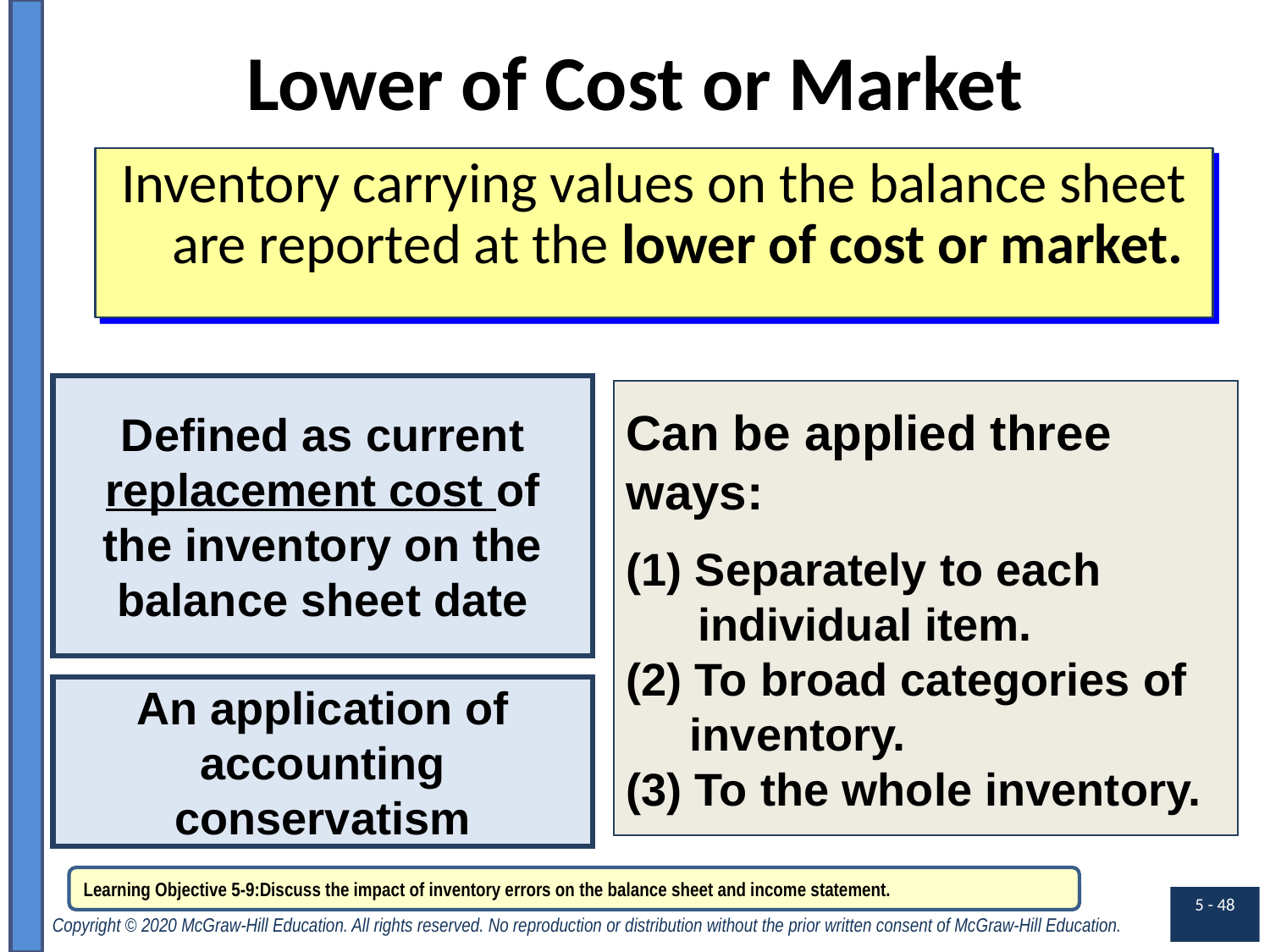

# Lower of Cost or Market
Inventory carrying values on the balance sheet are reported at the lower of cost or market.
Defined as current replacement cost of the inventory on the balance sheet date
Can be applied three ways:
(1) Separately to each individual item.
(2) To broad categories of inventory.
(3) To the whole inventory.
An application of accounting conservatism
Learning Objective 5-9:Discuss the impact of inventory errors on the balance sheet and income statement.